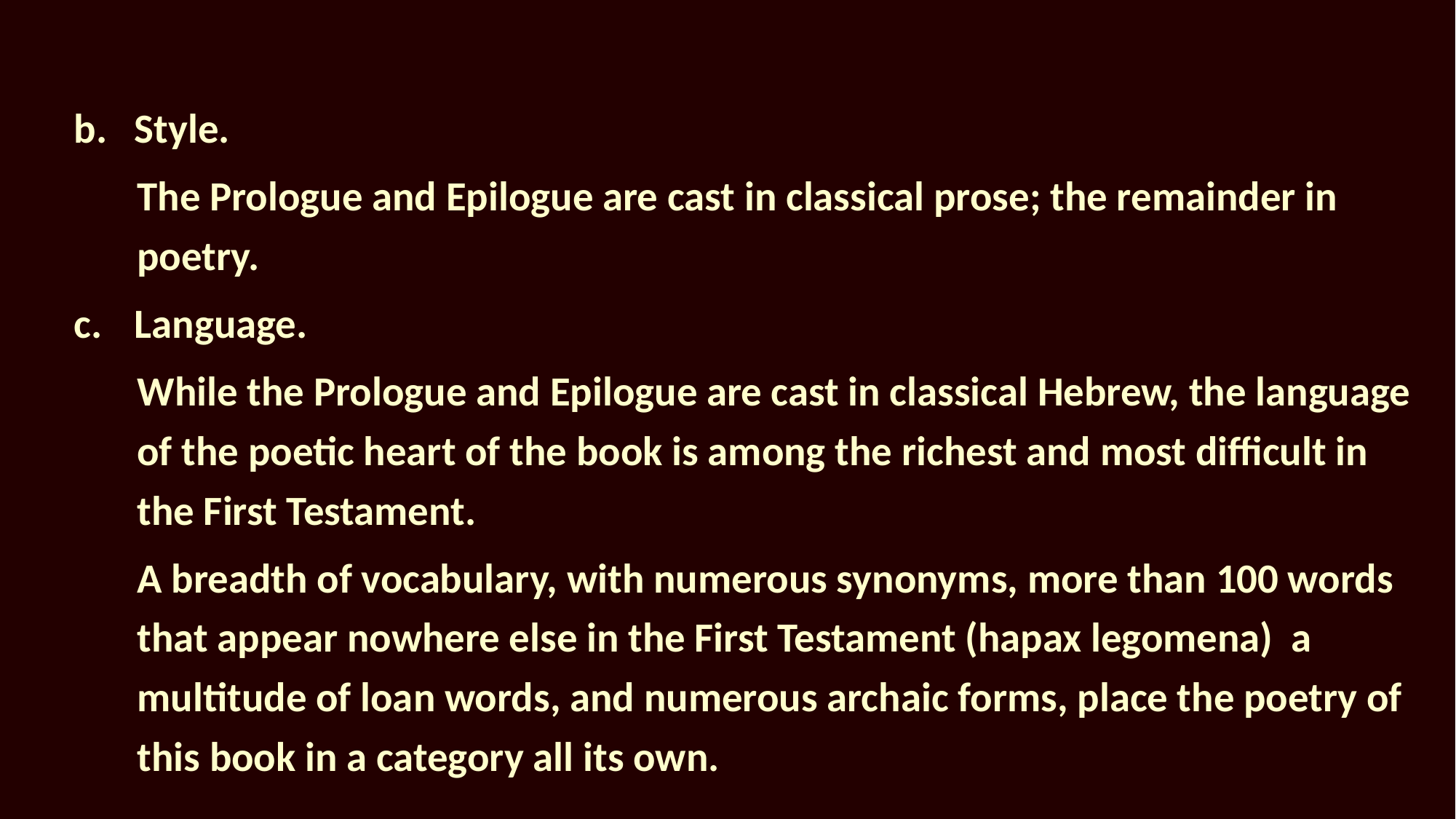

Style.
The Prologue and Epilogue are cast in classical prose; the remainder in poetry.
Language.
While the Prologue and Epilogue are cast in classical Hebrew, the language of the poetic heart of the book is among the richest and most difficult in the First Testament.
A breadth of vocabulary, with numerous synonyms, more than 100 words that appear nowhere else in the First Testament (hapax legomena)  a multitude of loan words, and numerous archaic forms, place the poetry of this book in a category all its own.